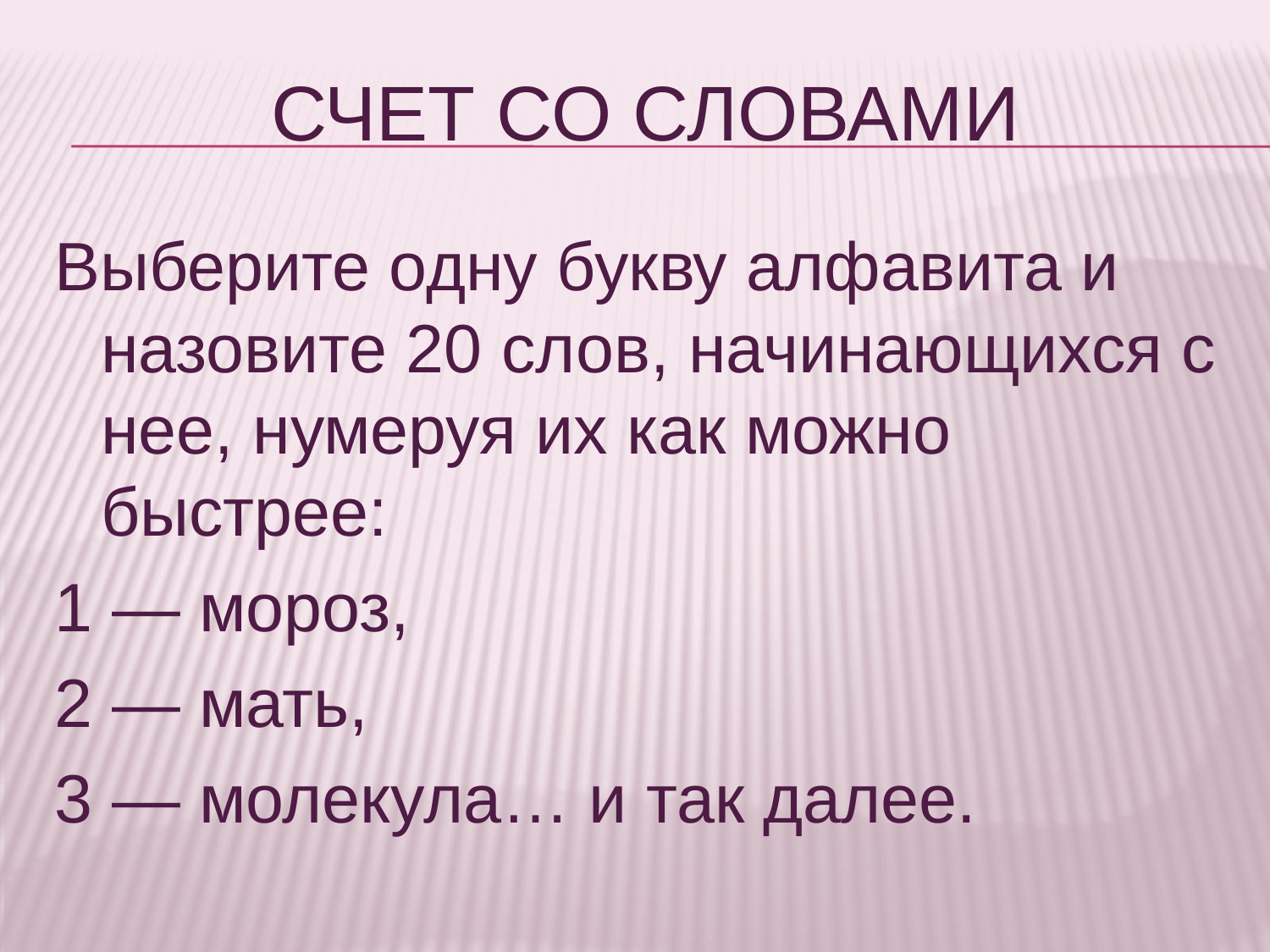

# СЧЕТ СО СЛОВАМИ
Выберите одну букву алфавита и назовите 20 слов, начинающихся с нее, нумеруя их как можно быстрее:
1 — мороз,
2 — мать,
3 — молекула… и так далее.